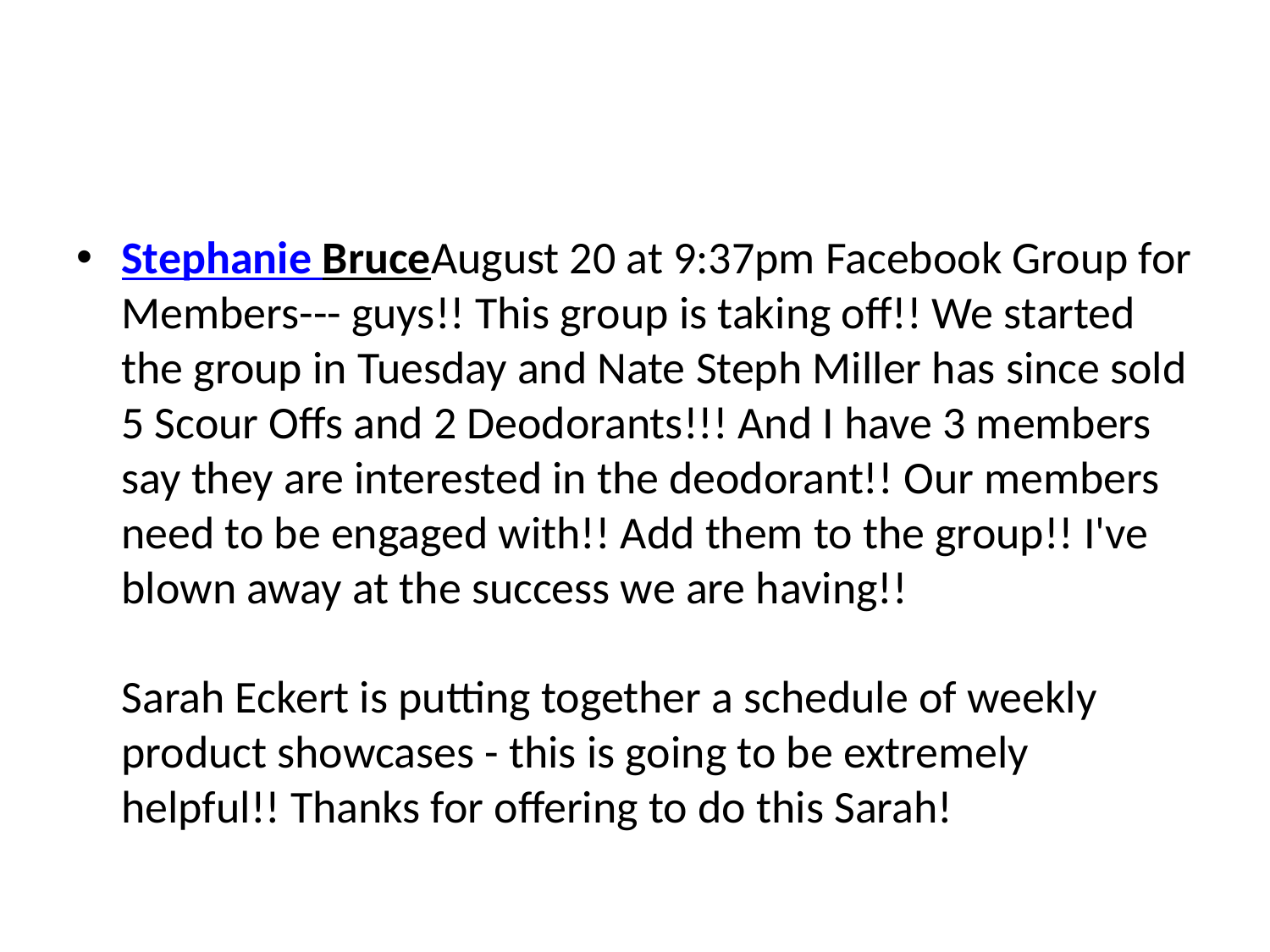

#
Stephanie BruceAugust 20 at 9:37pm Facebook Group for Members--- guys!! This group is taking off!! We started the group in Tuesday and Nate Steph Miller has since sold 5 Scour Offs and 2 Deodorants!!! And I have 3 members say they are interested in the deodorant!! Our members need to be engaged with!! Add them to the group!! I've blown away at the success we are having!!
Sarah Eckert is putting together a schedule of weekly product showcases - this is going to be extremely helpful!! Thanks for offering to do this Sarah!